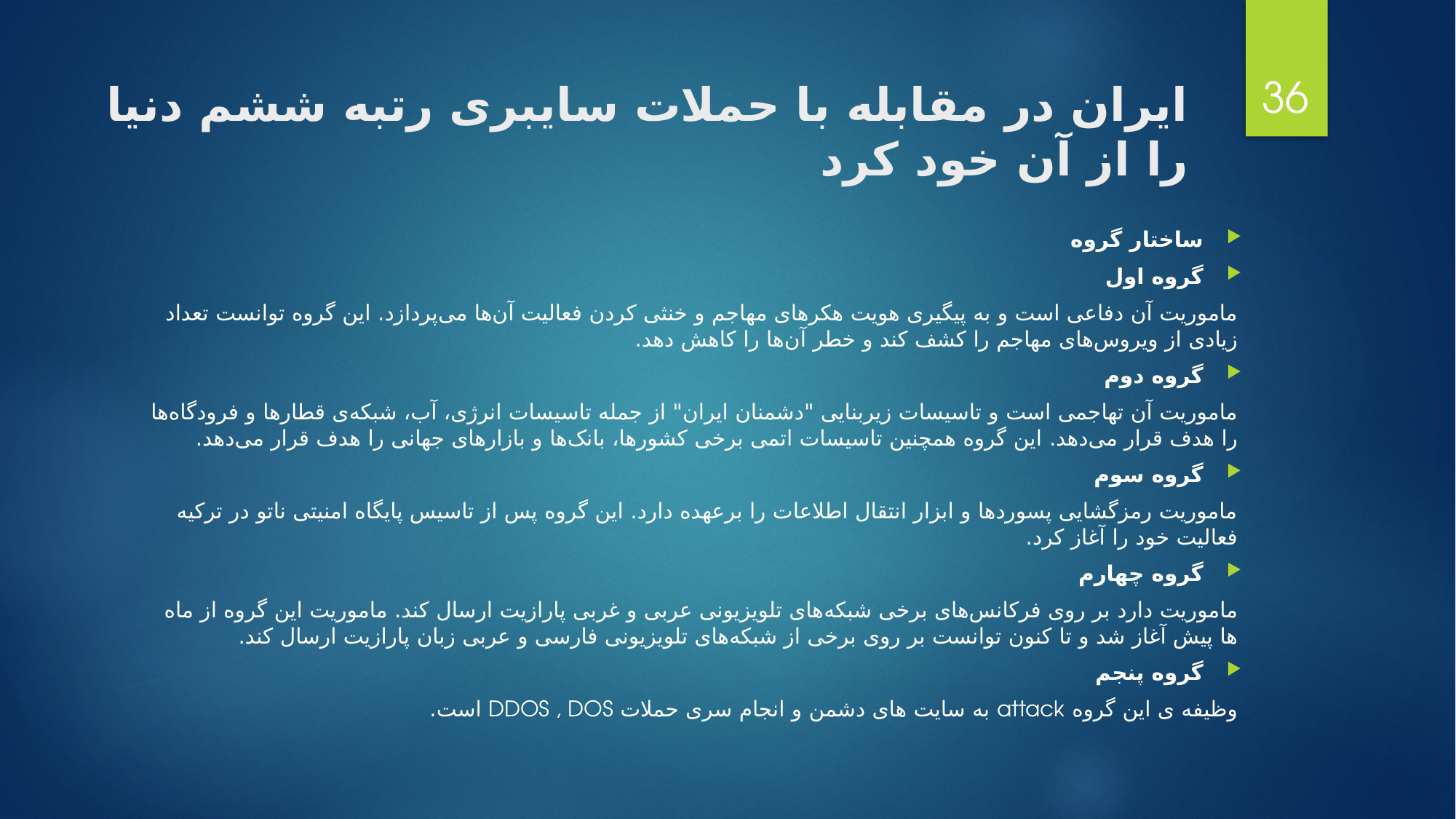

36
ایران در مقابله با حملات سایبری رتبه ششم دنیا را از آن خود کرد
ساختار گروه
گروه اول
	ماموریت آن دفاعی است و به پیگیری هویت هکرهای مهاجم و خنثی کردن فعالیت آن‌ها می‌پردازد. این گروه توانست تعداد زیادی از ویروس‌های 	مهاجم را کشف کند و خطر آن‌ها را کاهش دهد.
گروه دوم
	ماموریت آن تهاجمی است و تاسیسات زیربنایی "دشمنان ایران" از جمله تاسیسات انرژی، آب، شبکه‌ی قطارها و فرودگاه‌ها را هدف قرار می‌دهد. 	این گروه همچنین تاسیسات اتمی برخی کشورها، بانک‌ها و بازارهای جهانی را هدف قرار می‌دهد.
گروه سوم
	ماموریت رمزگشایی پسوردها و ابزار انتقال اطلاعات را برعهده دارد. این گروه پس از تاسیس پایگاه امنیتی ناتو در ترکیه فعالیت خود را آغاز کرد.
گروه چهارم
	ماموریت دارد بر روی فرکانس‌های برخی شبکه‌های تلویزیونی عربی و غربی پارازیت ارسال کند. ماموریت این گروه از ماه ها پیش آغاز شد و تا 	کنون توانست بر روی برخی از شبکه‌های تلویزیونی فارسی و عربی زبان پارازیت ارسال کند.
گروه پنجم
	وظیفه ی این گروه attack به سایت های دشمن و انجام سری حملات DDOS , DOS است.